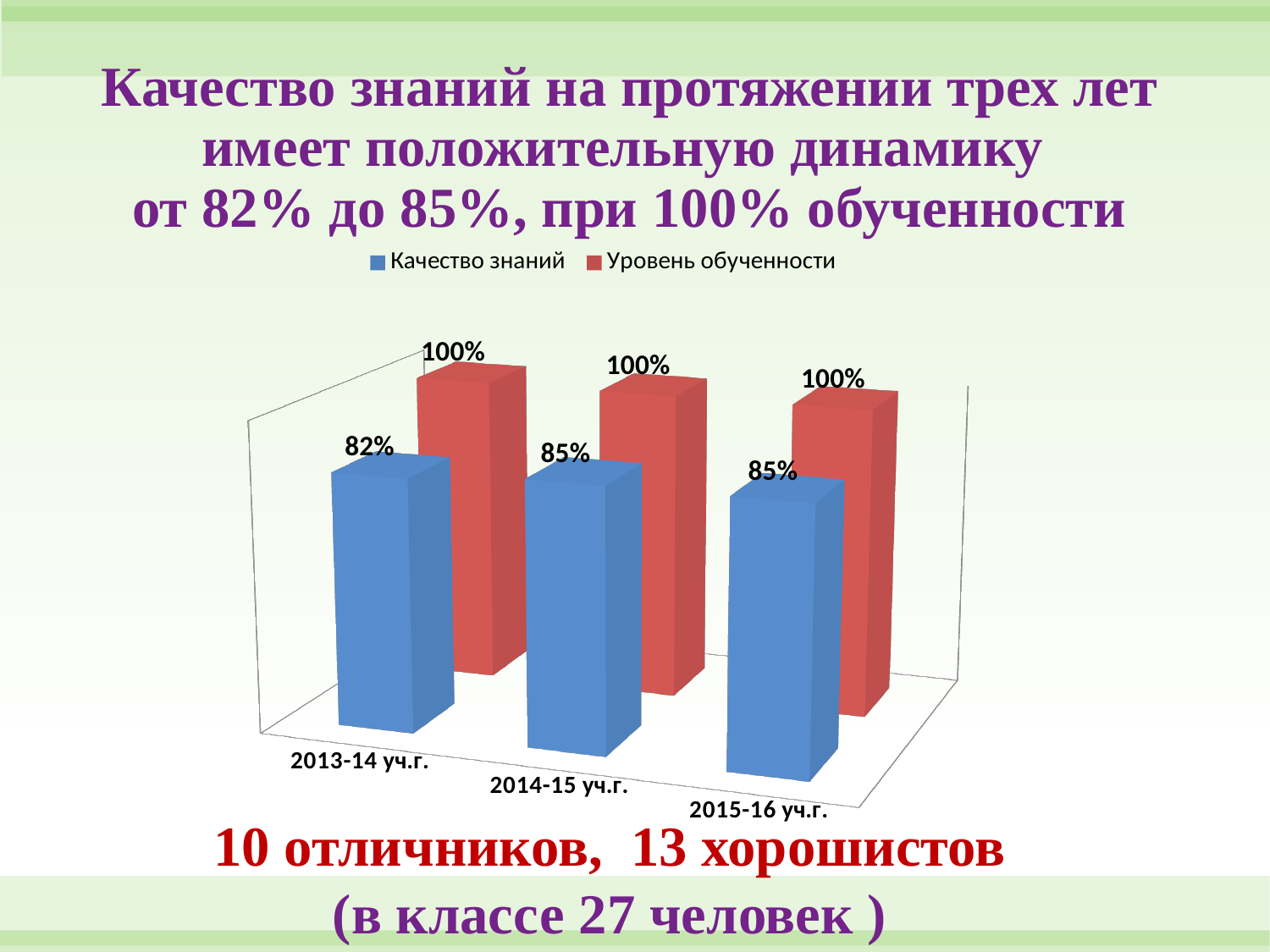

# Качество знаний на протяжении трех лет имеет положительную динамику от 82% до 85%, при 100% обученности

[unsupported chart]

10 отличников,  13 хорошистов
(в классе 27 человек )